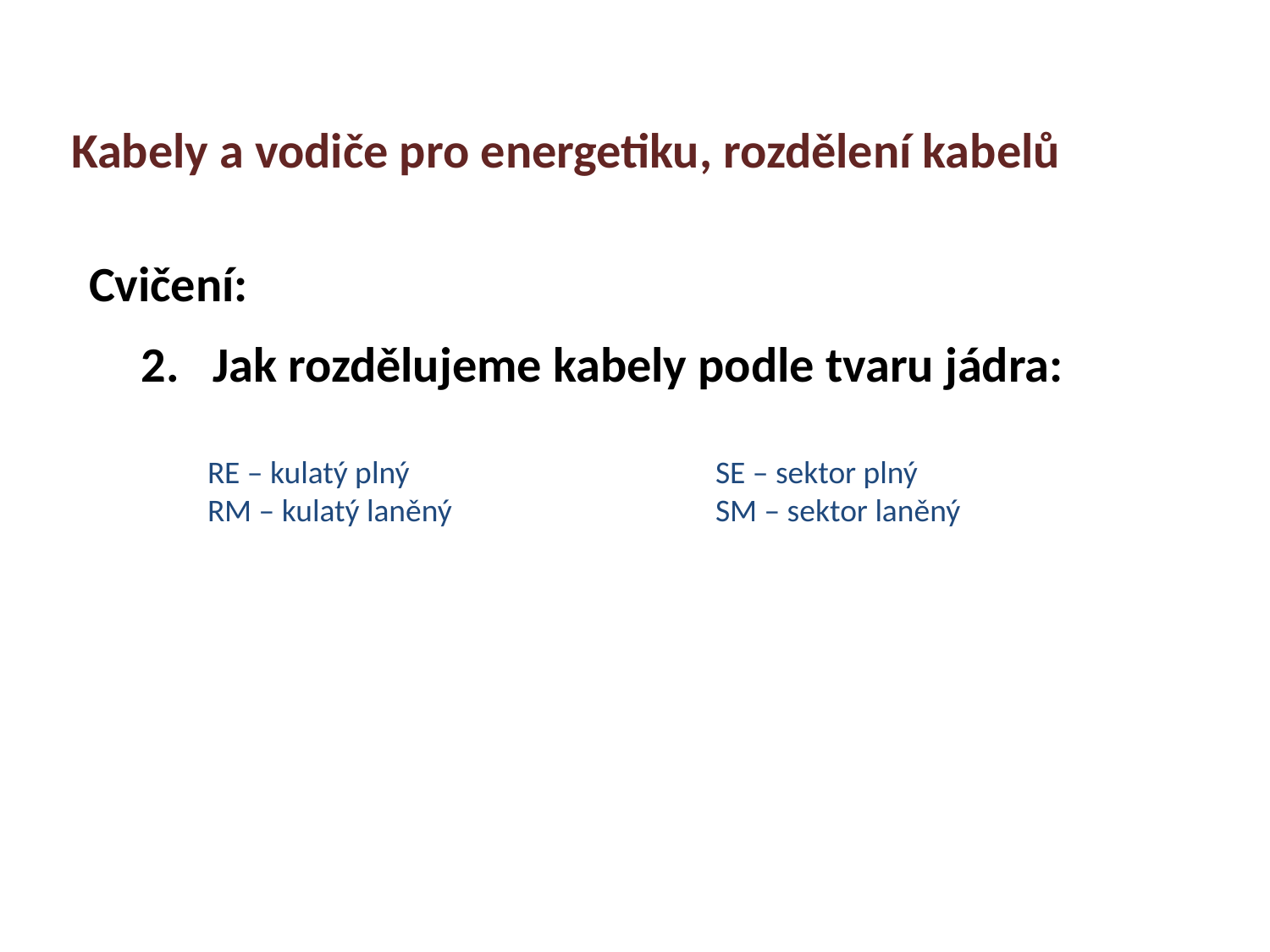

# Kabely a vodiče pro energetiku, rozdělení kabelů
 Cvičení:
Jak rozdělujeme kabely podle tvaru jádra:

RE – kulatý plný			SE – sektor plný
RM – kulatý laněný			SM – sektor laněný